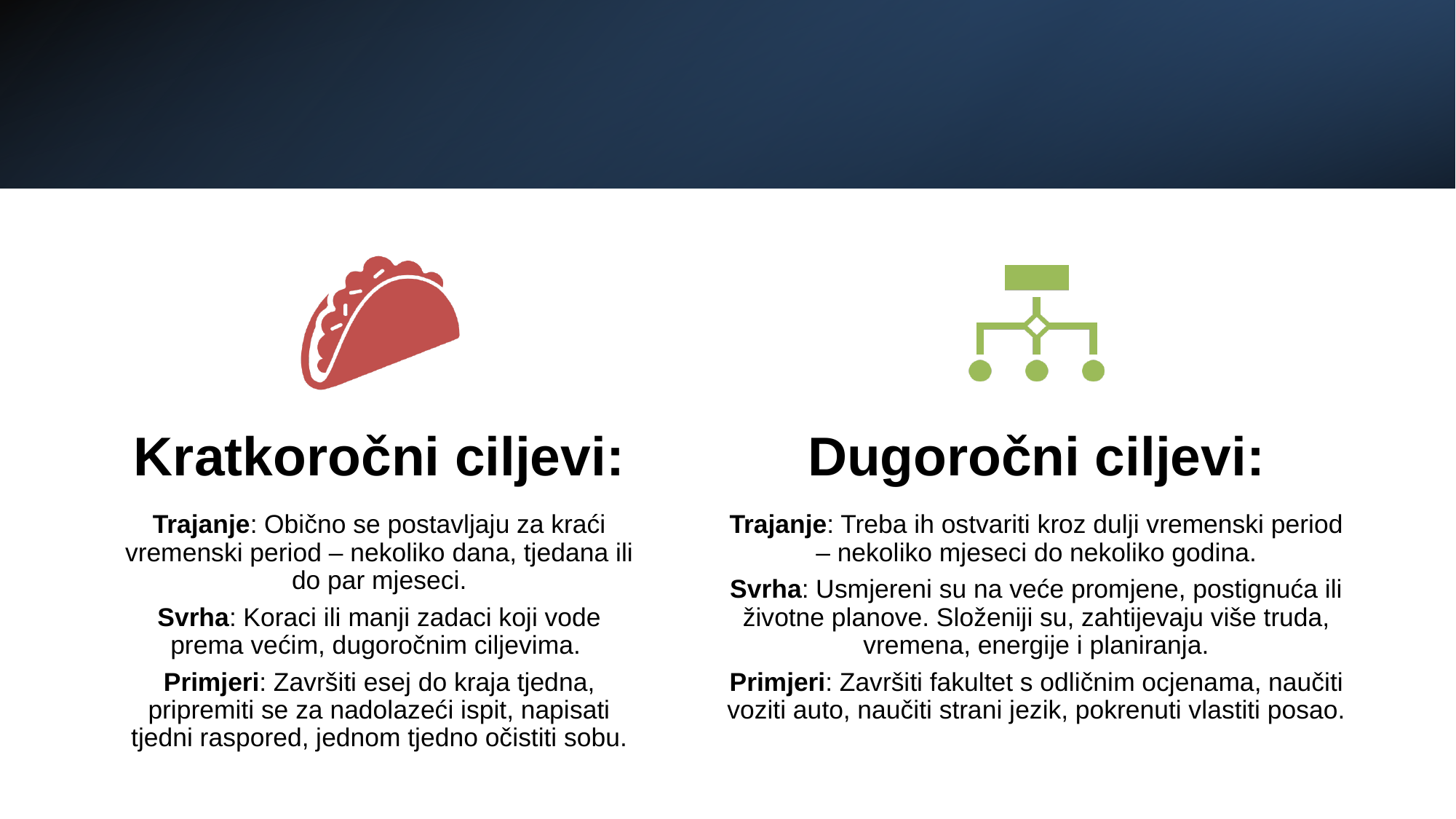

Kratkoročni ciljevi:
Trajanje: Obično se postavljaju za kraći vremenski period – nekoliko dana, tjedana ili do par mjeseci.
Svrha: Koraci ili manji zadaci koji vode prema većim, dugoročnim ciljevima.
Primjeri: Završiti esej do kraja tjedna, pripremiti se za nadolazeći ispit, napisati tjedni raspored, jednom tjedno očistiti sobu.
Dugoročni ciljevi:
Trajanje: Treba ih ostvariti kroz dulji vremenski period – nekoliko mjeseci do nekoliko godina.
Svrha: Usmjereni su na veće promjene, postignuća ili životne planove. Složeniji su, zahtijevaju više truda, vremena, energije i planiranja.
Primjeri: Završiti fakultet s odličnim ocjenama, naučiti voziti auto, naučiti strani jezik, pokrenuti vlastiti posao.